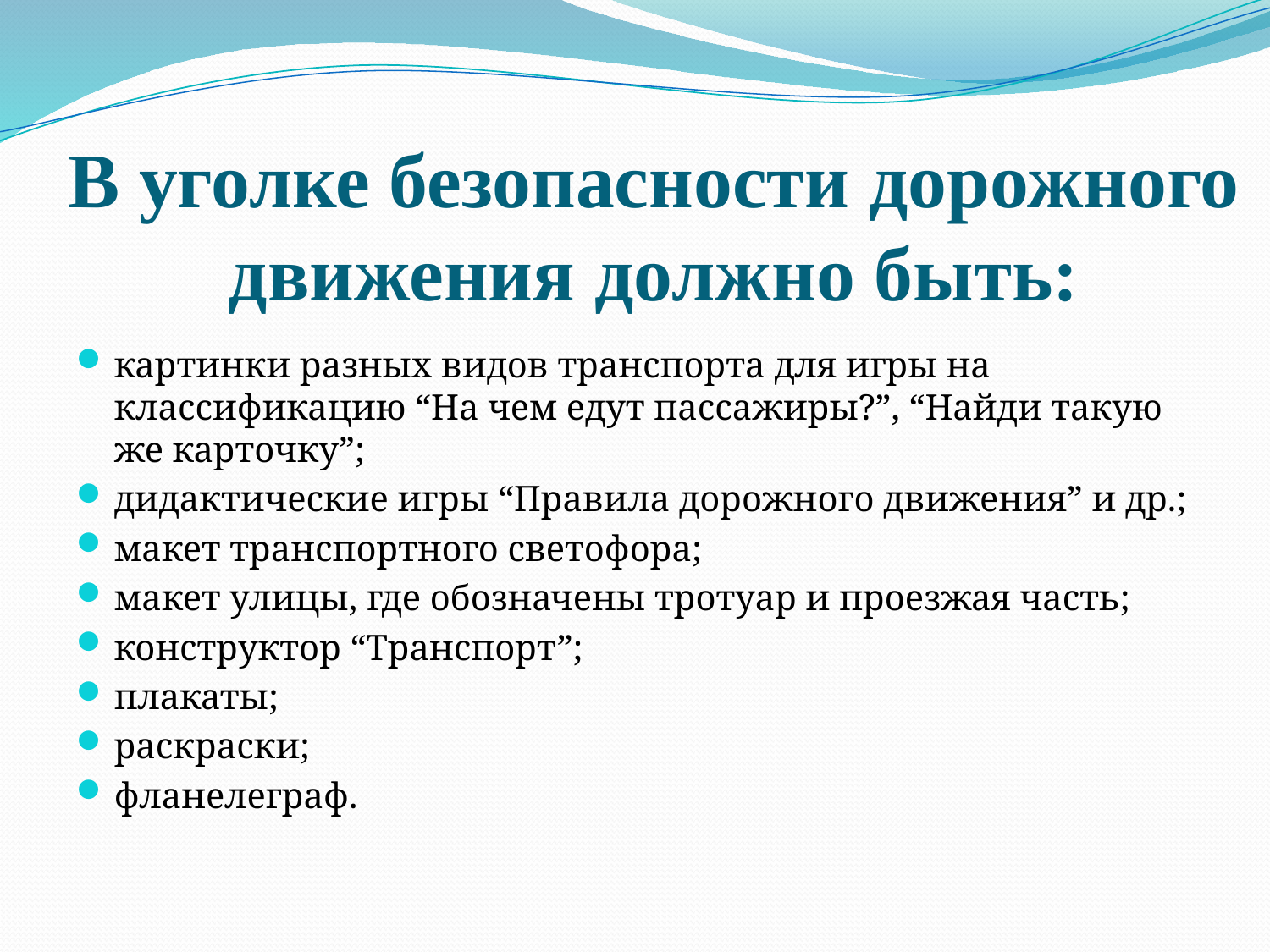

# В уголке безопасности дорожного движения должно быть:
картинки разных видов транспорта для игры на классификацию “На чем едут пассажиры?”, “Найди такую же карточку”;
дидактические игры “Правила дорожного движения” и др.;
макет транспортного светофора;
макет улицы, где обозначены тротуар и проезжая часть;
конструктор “Транспорт”;
плакаты;
раскраски;
фланелеграф.